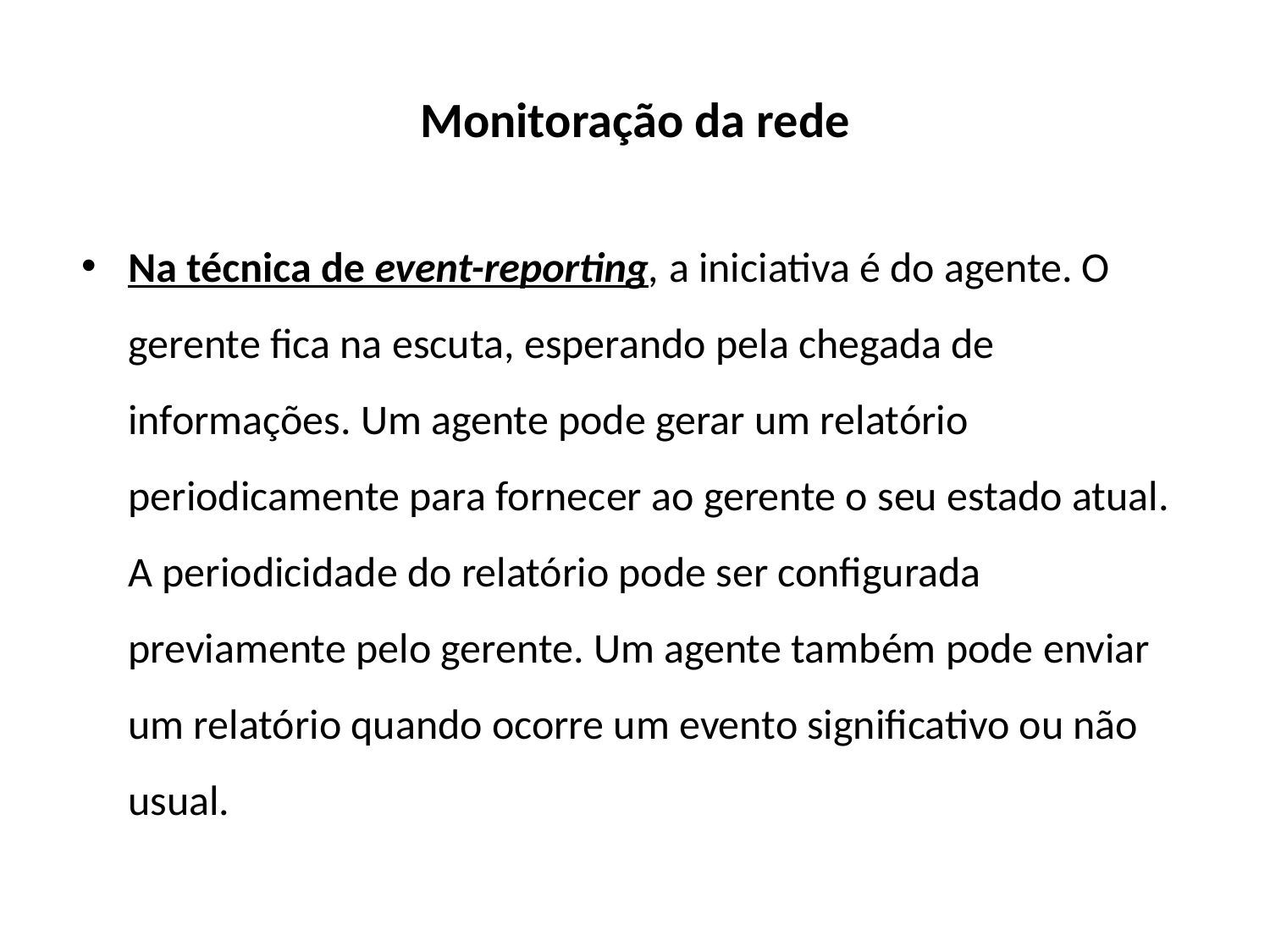

Monitoração da rede
Na técnica de event-reporting, a iniciativa é do agente. O gerente fica na escuta, esperando pela chegada de informações. Um agente pode gerar um relatório periodicamente para fornecer ao gerente o seu estado atual. A periodicidade do relatório pode ser configurada previamente pelo gerente. Um agente também pode enviar um relatório quando ocorre um evento significativo ou não usual.